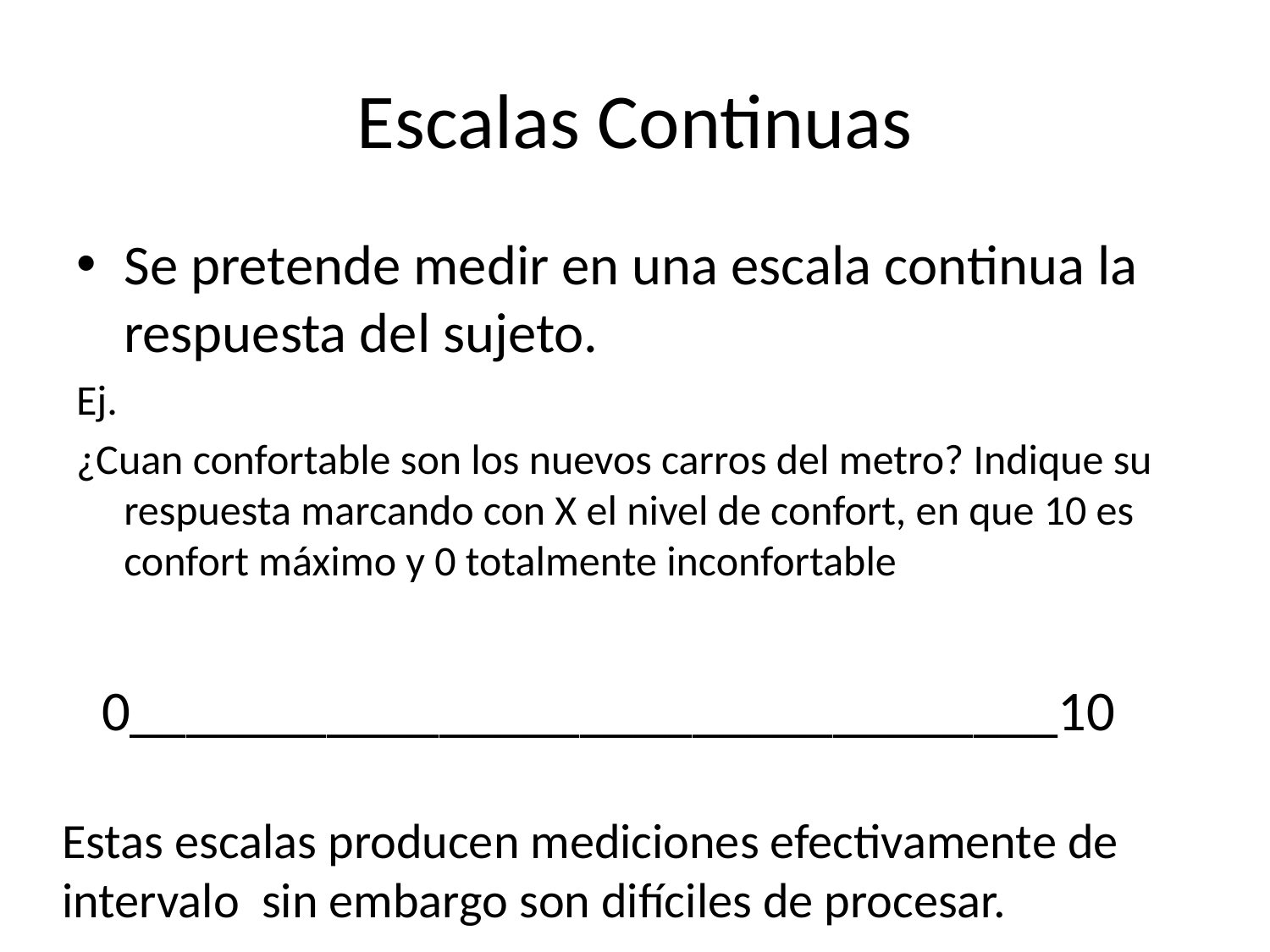

# Escalas Continuas
Se pretende medir en una escala continua la respuesta del sujeto.
Ej.
¿Cuan confortable son los nuevos carros del metro? Indique su respuesta marcando con X el nivel de confort, en que 10 es confort máximo y 0 totalmente inconfortable

  0_________________________________10
Estas escalas producen mediciones efectivamente de intervalo  sin embargo son difíciles de procesar.